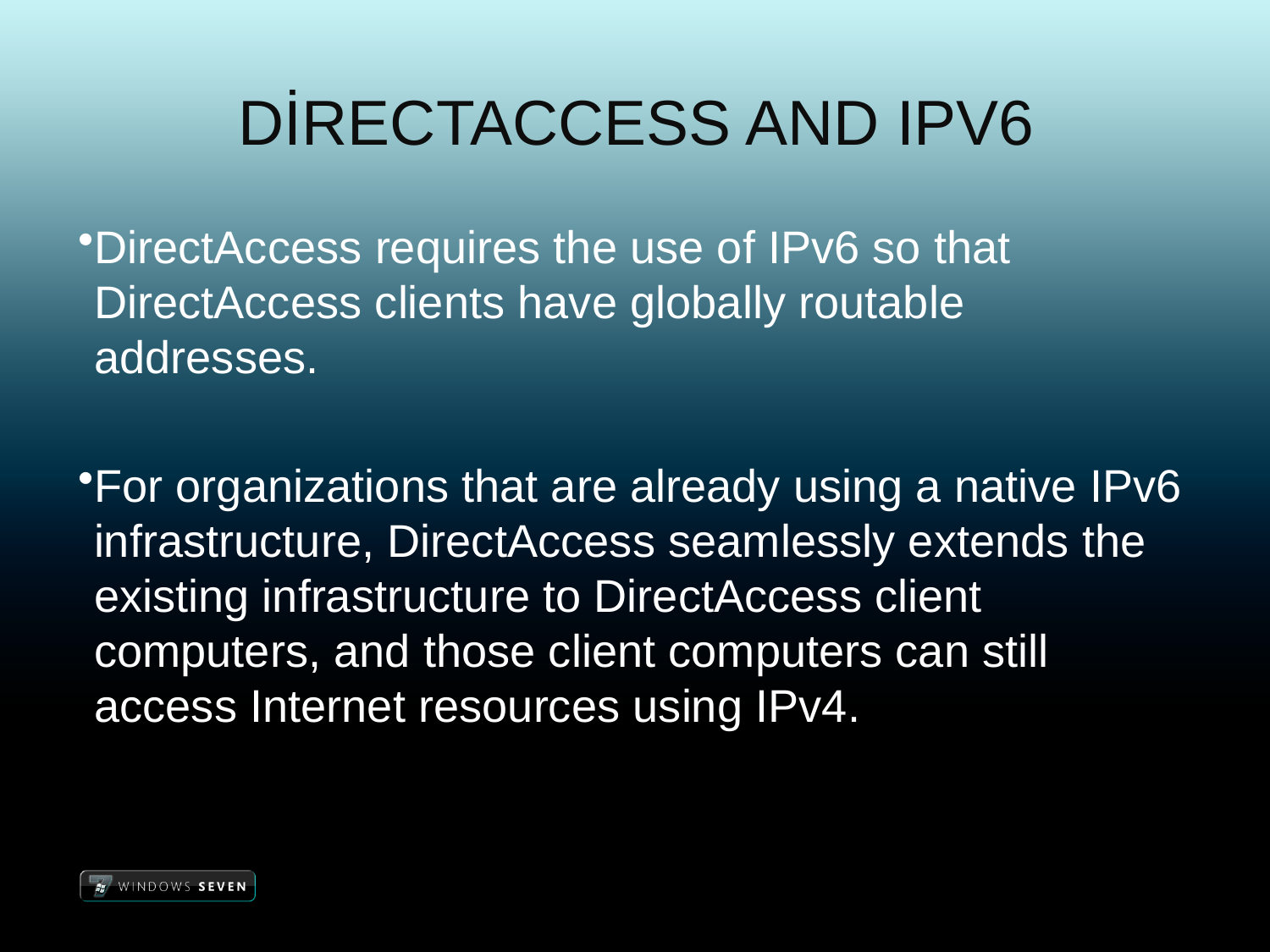

# DirectAccess and IPV6
DirectAccess requires the use of IPv6 so that DirectAccess clients have globally routable addresses.

For organizations that are already using a native IPv6 infrastructure, DirectAccess seamlessly extends the existing infrastructure to DirectAccess client computers, and those client computers can still access Internet resources using IPv4.